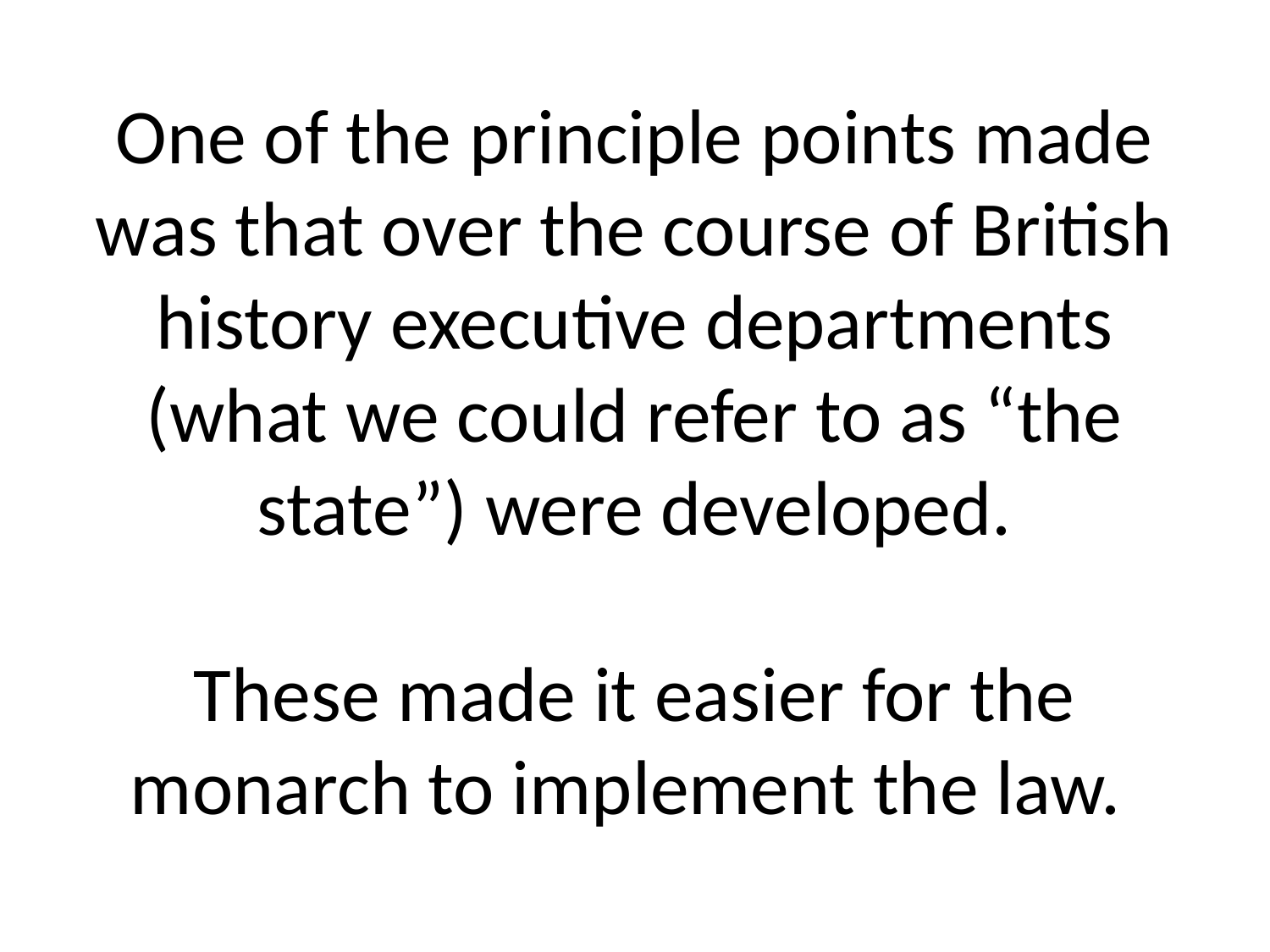

# One of the principle points made was that over the course of British history executive departments (what we could refer to as “the state”) were developed. These made it easier for the monarch to implement the law.